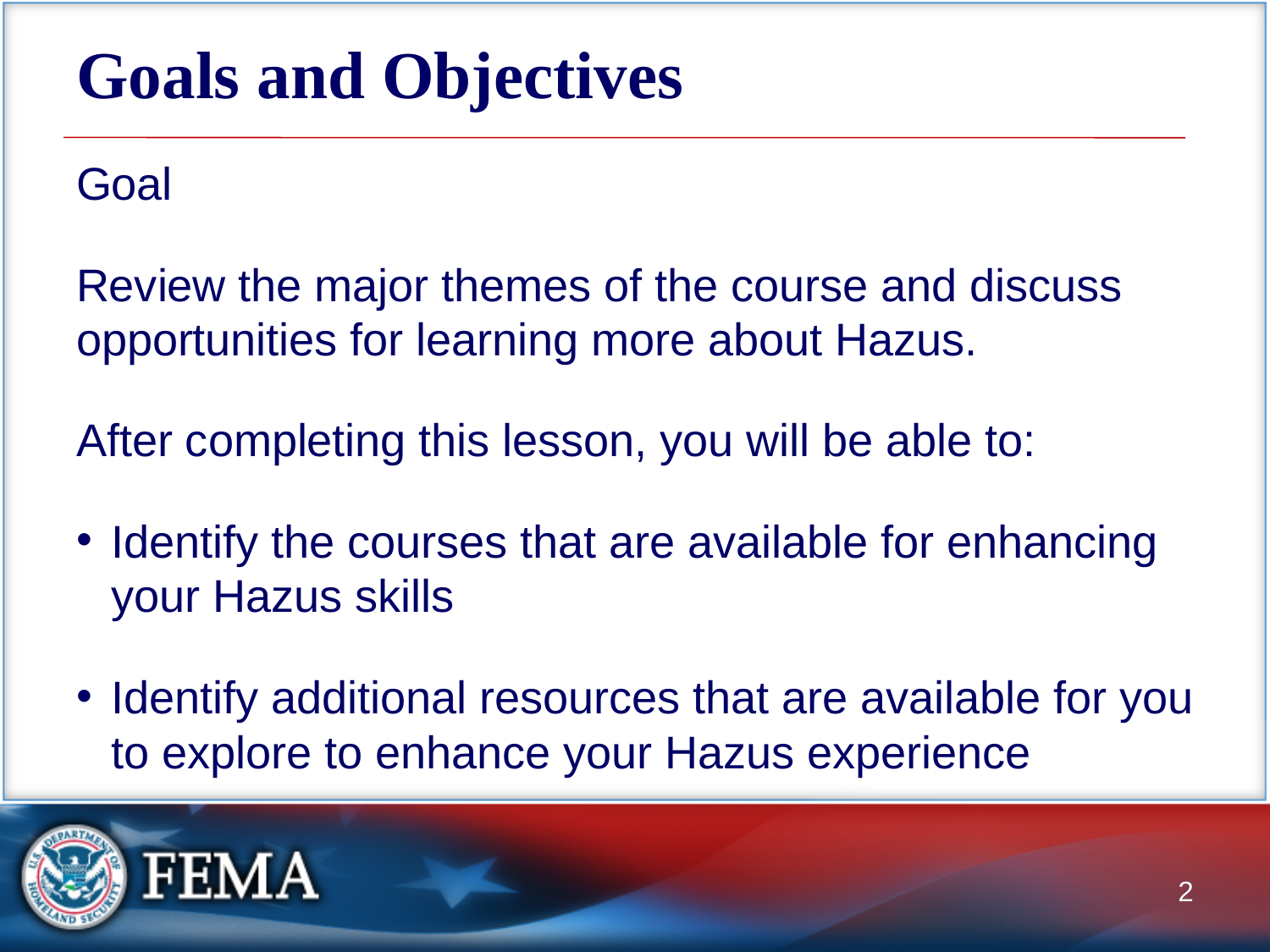

# Goals and Objectives
Goal
Review the major themes of the course and discuss opportunities for learning more about Hazus.
After completing this lesson, you will be able to:
Identify the courses that are available for enhancing your Hazus skills
Identify additional resources that are available for you to explore to enhance your Hazus experience
2